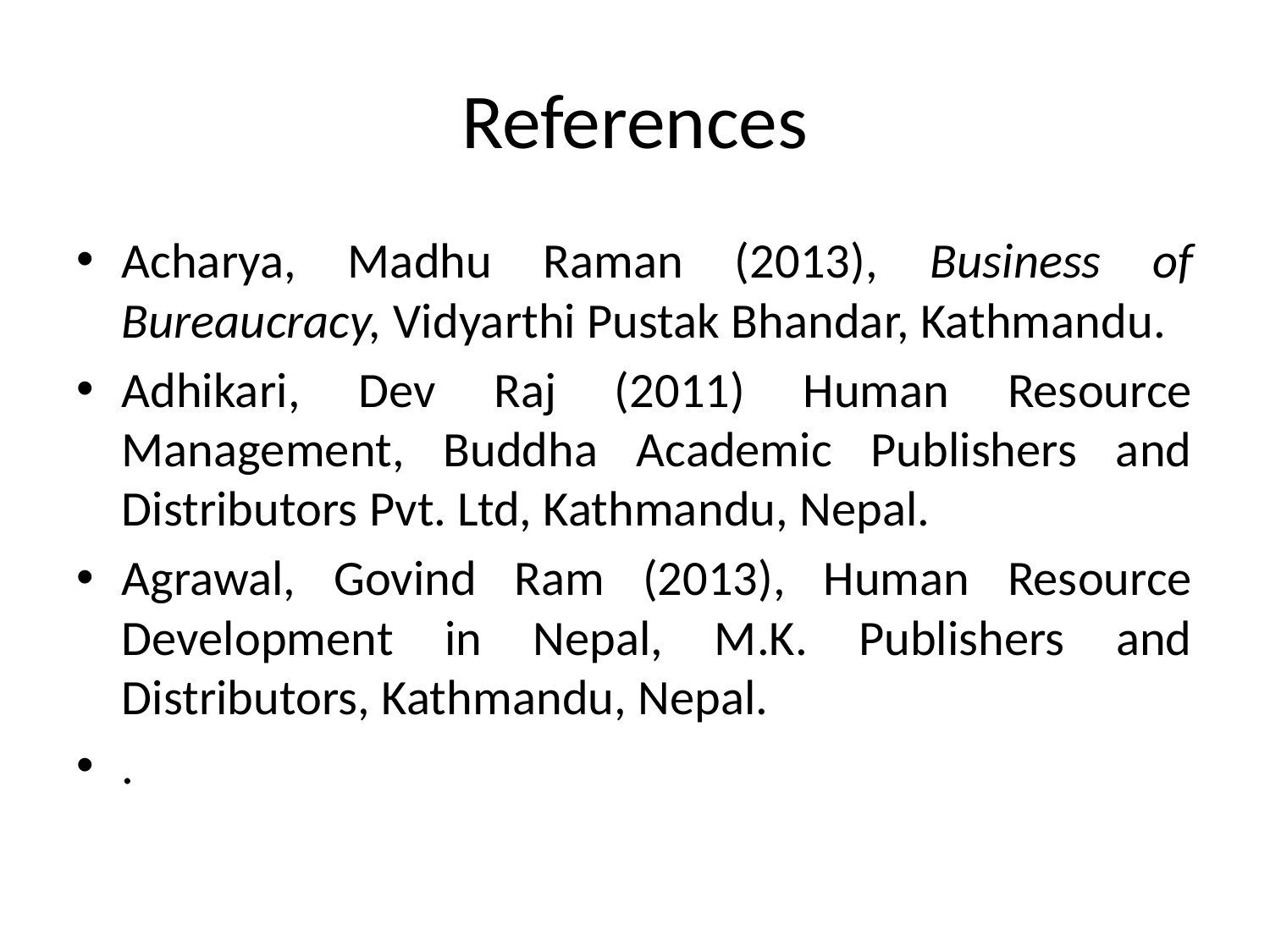

# References
Acharya, Madhu Raman (2013), Business of Bureaucracy, Vidyarthi Pustak Bhandar, Kathmandu.
Adhikari, Dev Raj (2011) Human Resource Management, Buddha Academic Publishers and Distributors Pvt. Ltd, Kathmandu, Nepal.
Agrawal, Govind Ram (2013), Human Resource Development in Nepal, M.K. Publishers and Distributors, Kathmandu, Nepal.
.